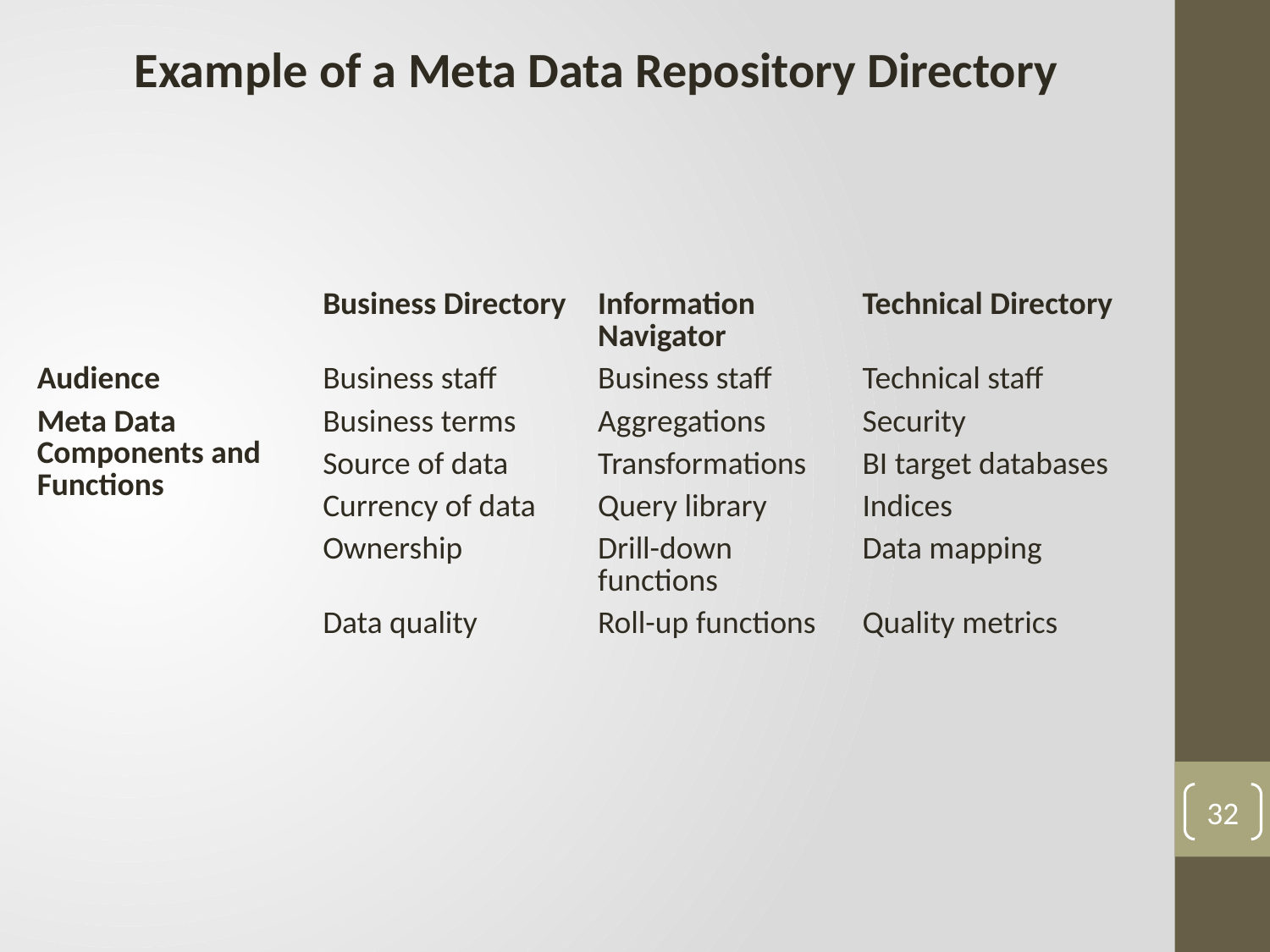

Example of a Meta Data Repository Directory
|  | Business Directory | Information Navigator | Technical Directory |
| --- | --- | --- | --- |
| Audience | Business staff | Business staff | Technical staff |
| Meta Data Components and Functions | Business terms | Aggregations | Security |
|  | Source of data | Transformations | BI target databases |
|  | Currency of data | Query library | Indices |
|  | Ownership | Drill-down functions | Data mapping |
|  | Data quality | Roll-up functions | Quality metrics |
32